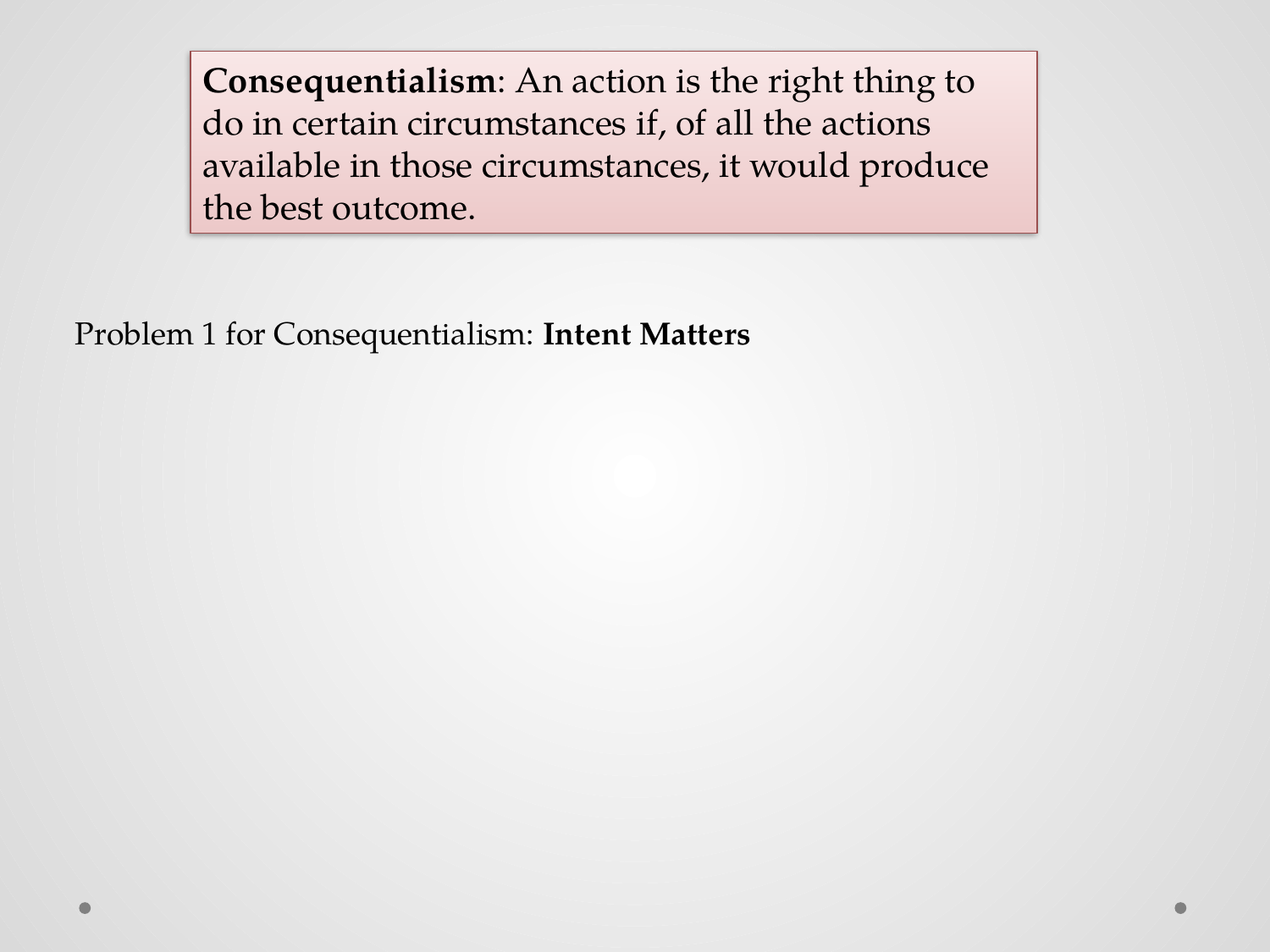

Consequentialism: An action is the right thing to do in certain circumstances if, of all the actions available in those circumstances, it would produce the best outcome.
Problem 1 for Consequentialism: Intent Matters